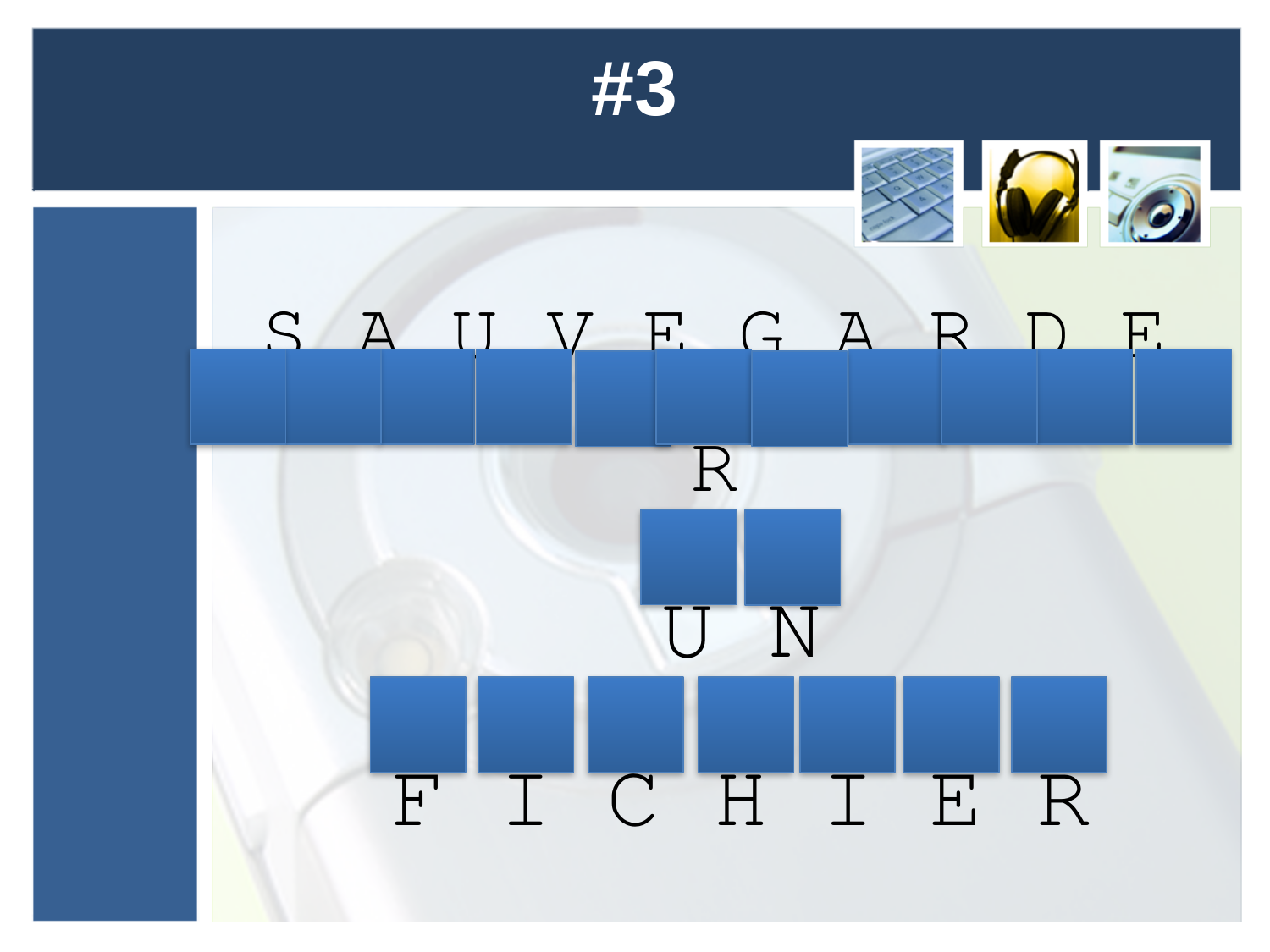

# #3
S A U V E G A R D E R
 U N
 F I C H I E R